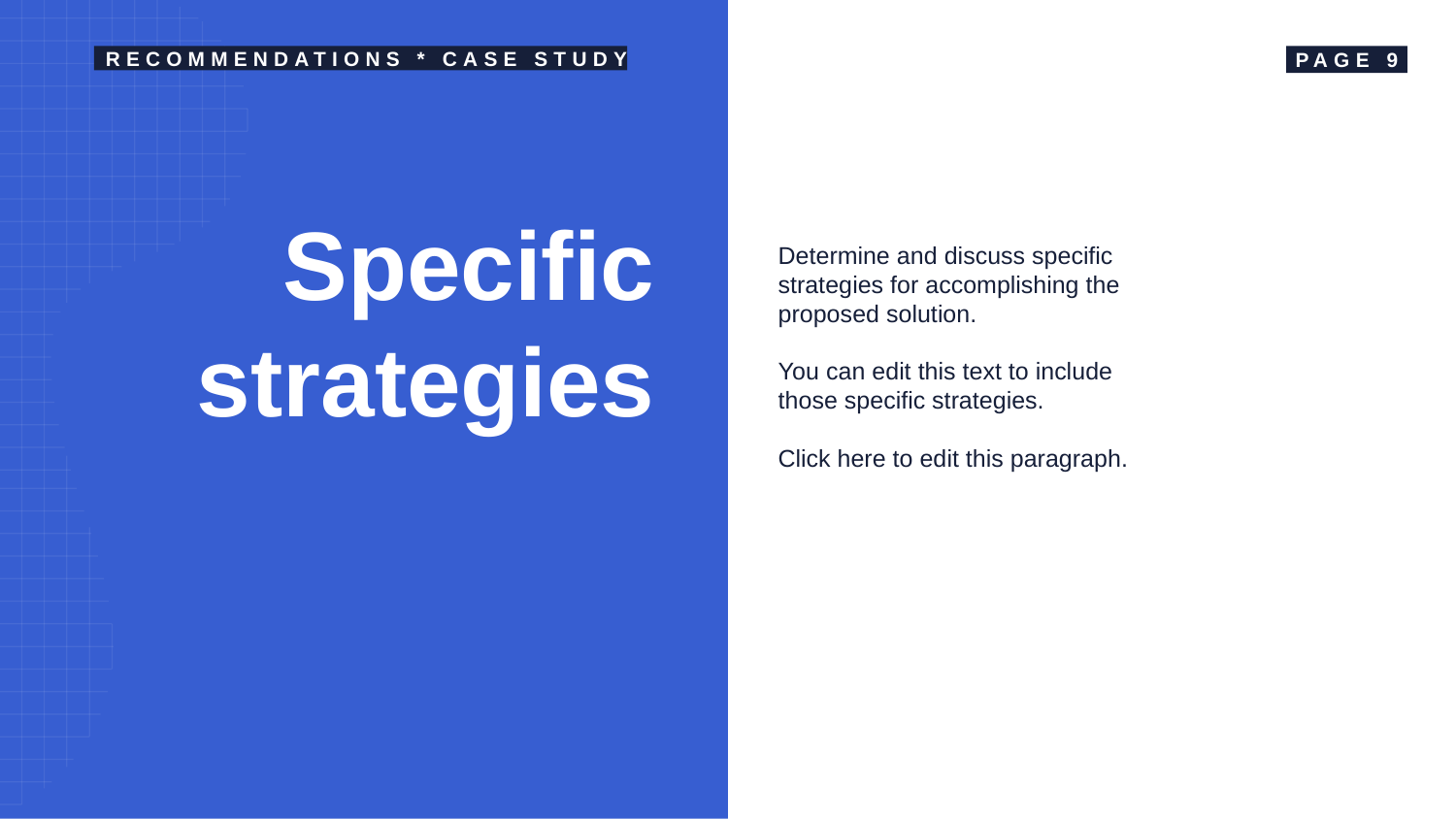

RECOMMENDATIONS * CASE STUDY

PAGE 9
Specific strategies
Determine and discuss specific strategies for accomplishing the proposed solution.

You can edit this text to include those specific strategies.

Click here to edit this paragraph.